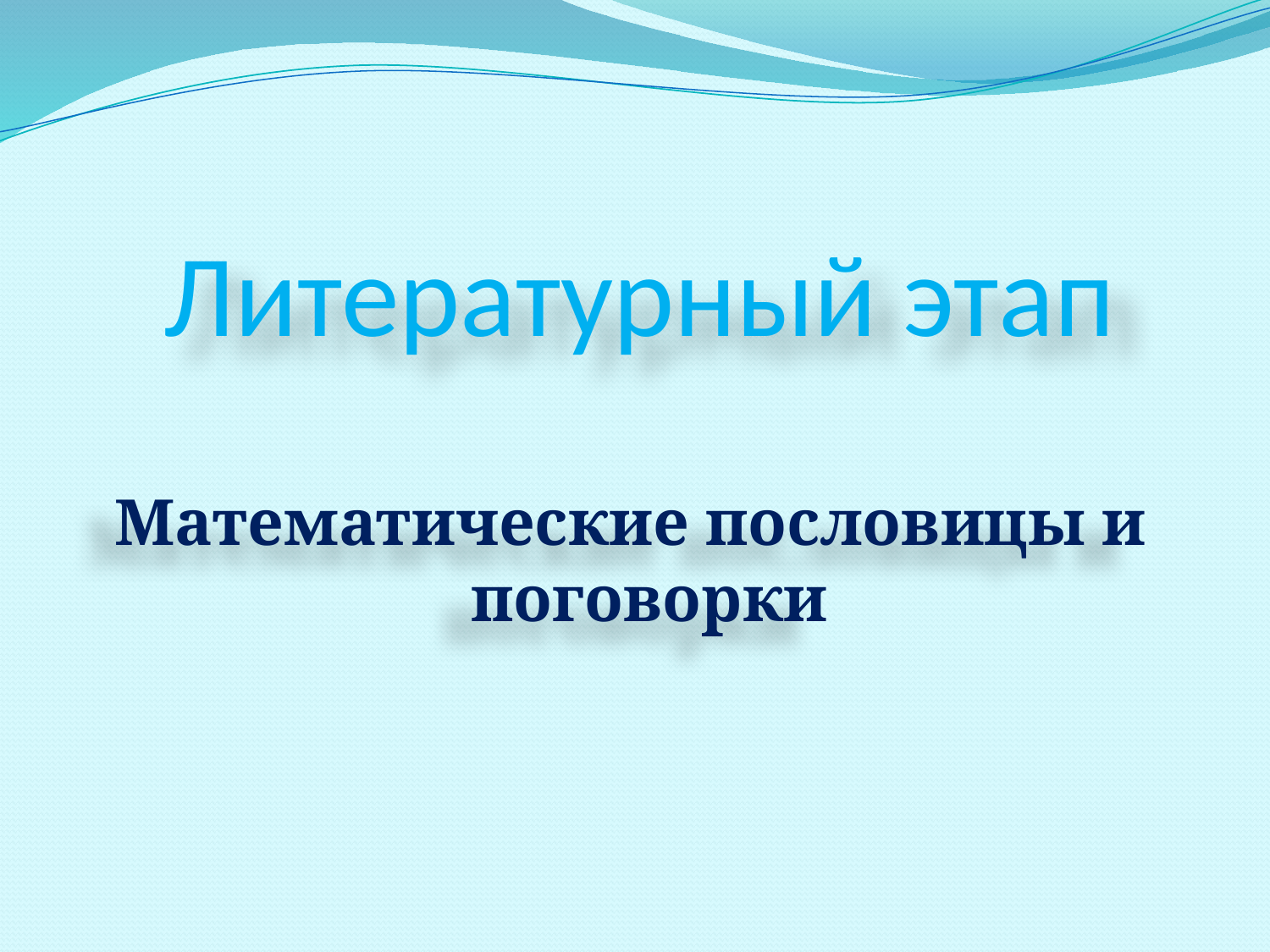

#
Литературный этап

Математические пословицы и поговорки